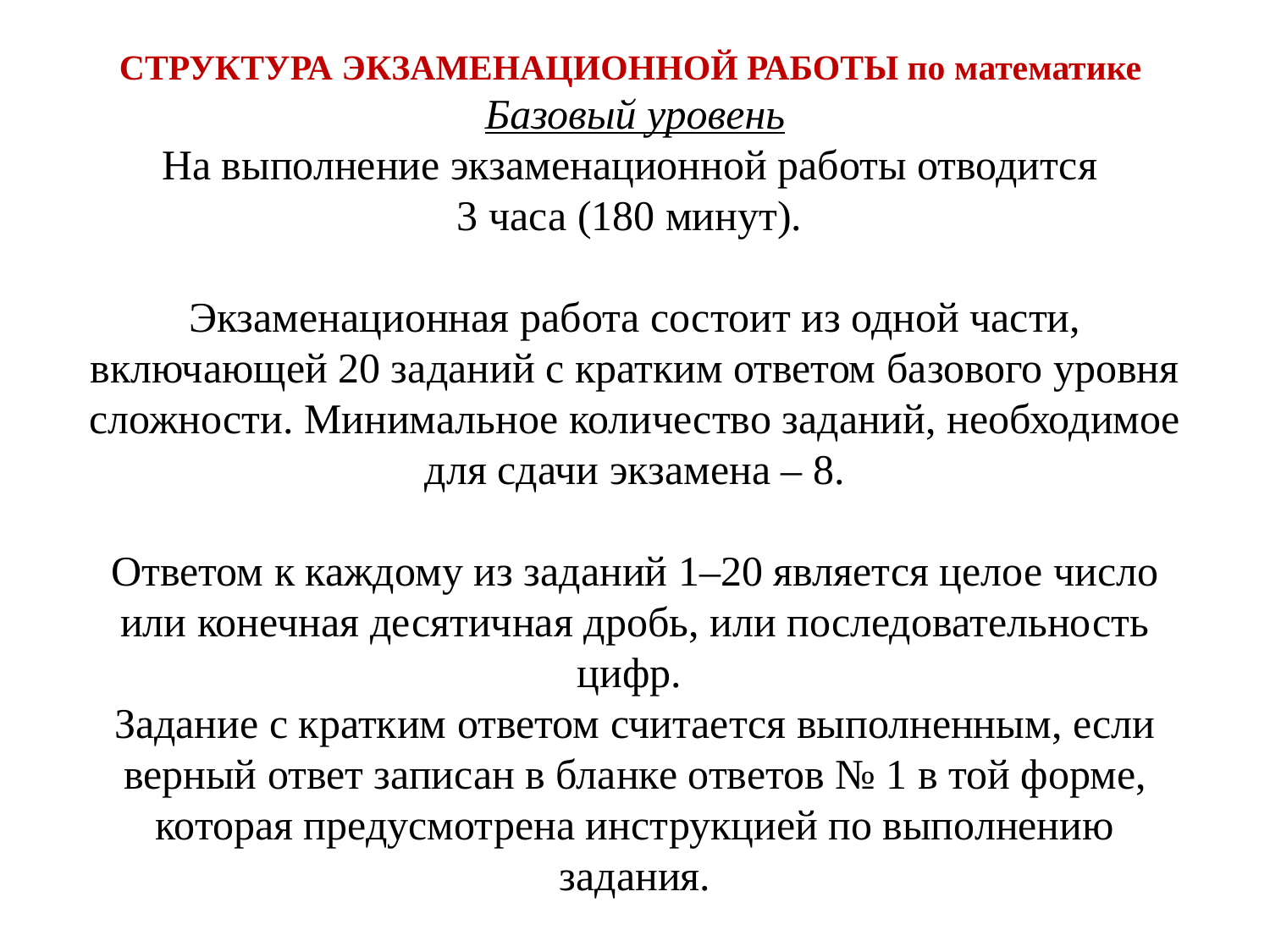

# СТРУКТУРА ЭКЗАМЕНАЦИОННОЙ РАБОТЫ по математике Базовый уровень На выполнение экзаменационной работы отводится 3 часа (180 минут). Экзаменационная работа состоит из одной части, включающей 20 заданий с кратким ответом базового уровня сложности. Минимальное количество заданий, необходимое для сдачи экзамена – 8. Ответом к каждому из заданий 1–20 является целое число или конечная десятичная дробь, или последовательность цифр.  Задание с кратким ответом считается выполненным, если верный ответ записан в бланке ответов № 1 в той форме, которая предусмотрена инструкцией по выполнению задания.